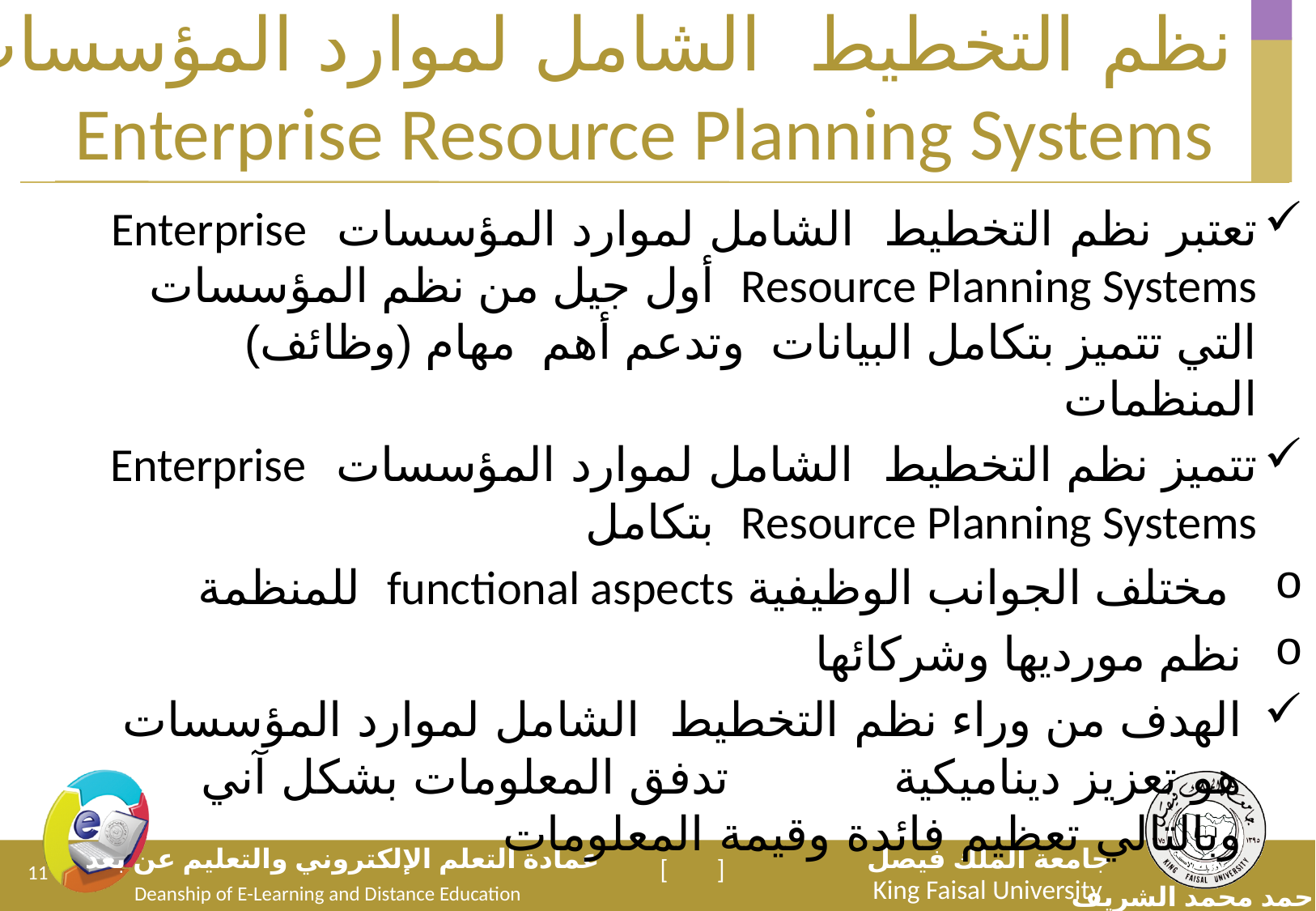

# نظم التخطيط  الشامل لموارد المؤسسات Enterprise Resource Planning Systems
تعتبر نظم التخطيط  الشامل لموارد المؤسسات  Enterprise Resource Planning Systems  أول جيل من نظم المؤسسات التي تتميز بتكامل البيانات  وتدعم أهم  مهام (وظائف) المنظمات
تتميز نظم التخطيط  الشامل لموارد المؤسسات  Enterprise Resource Planning Systems  بتكامل
 مختلف الجوانب الوظيفية functional aspects  للمنظمة
نظم مورديها وشركائها
الهدف من وراء نظم التخطيط  الشامل لموارد المؤسسات هو تعزيز ديناميكية           تدفق المعلومات بشكل آني  وبالتالي تعظيم فائدة وقيمة المعلومات

11